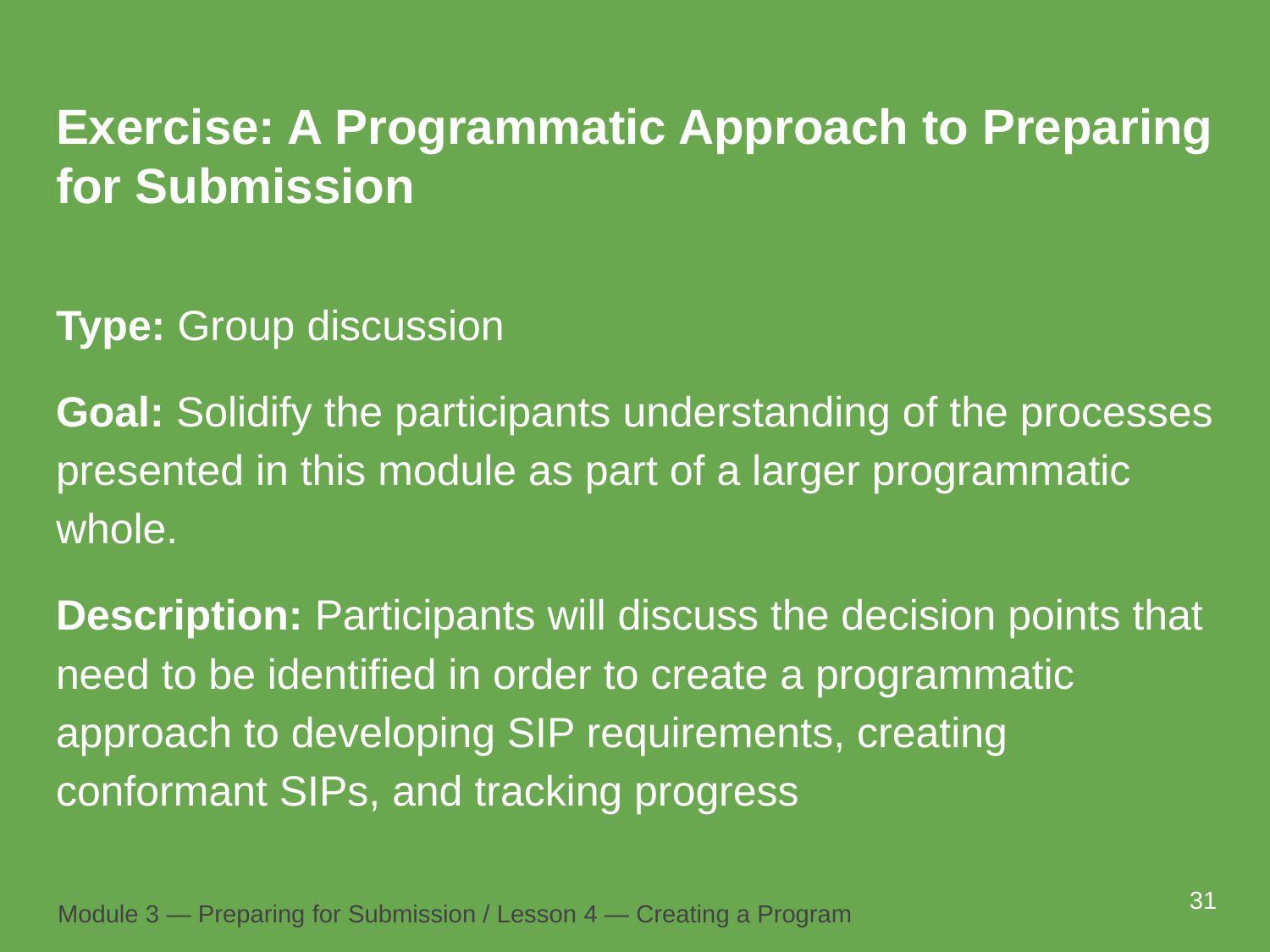

# Exercise: A Programmatic Approach to Preparing for Submission
Type: Group discussion
Goal: Solidify the participants understanding of the processes presented in this module as part of a larger programmatic whole.
Description: Participants will discuss the decision points that need to be identified in order to create a programmatic approach to developing SIP requirements, creating conformant SIPs, and tracking progress

31
Module 3 — Preparing for Submission / Lesson 4 — Creating a Program